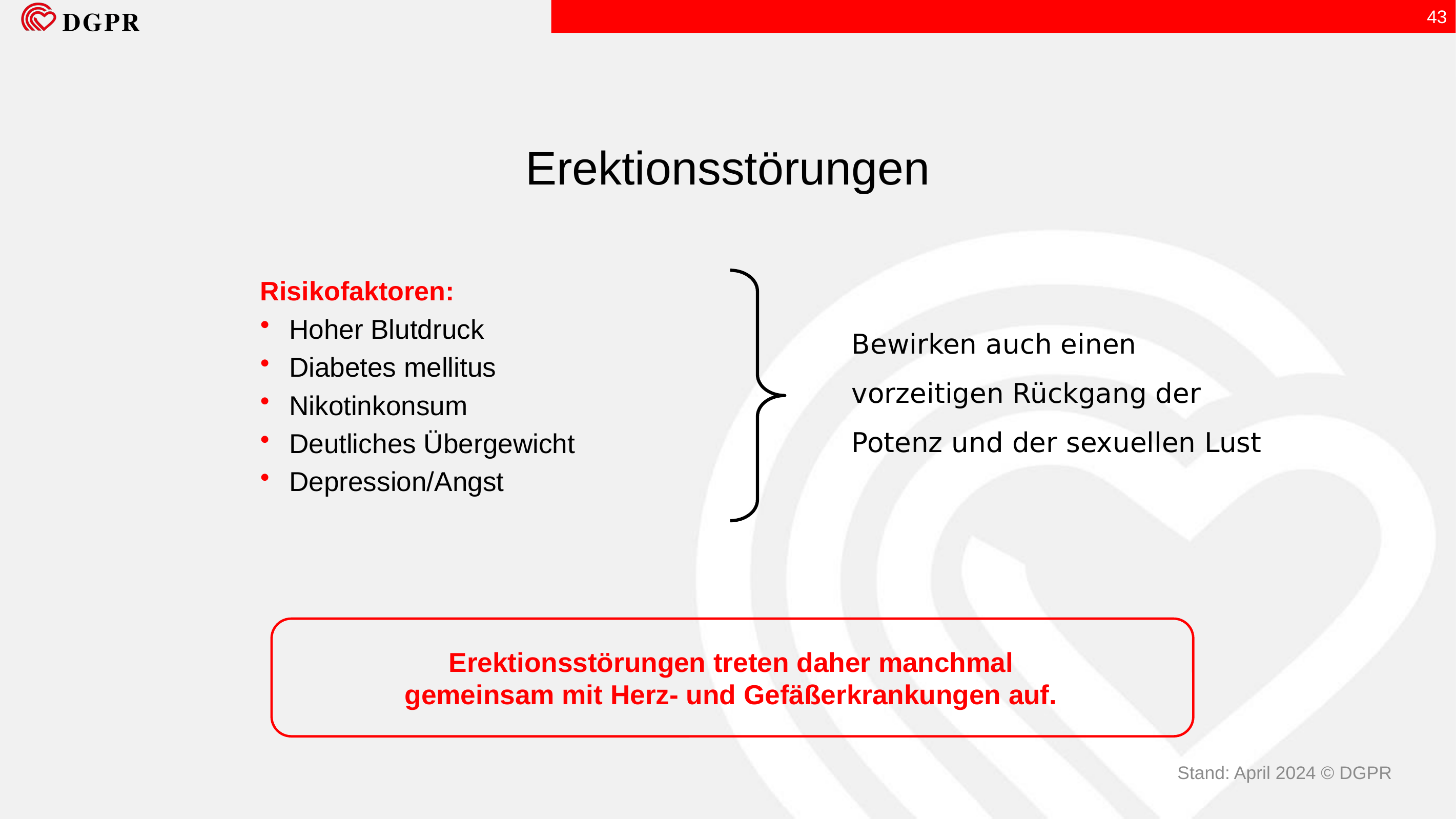

43
Erektionsstörungen

Risikofaktoren:
Hoher Blutdruck
Diabetes mellitus
Nikotinkonsum
Deutliches Übergewicht
Depression/Angst

Bewirken auch einen vorzeitigen Rückgang der Potenz und der sexuellen Lust

Erektionsstörungen treten daher manchmal
gemeinsam mit Herz- und Gefäßerkrankungen auf.
Stand: April 2024 © DGPR